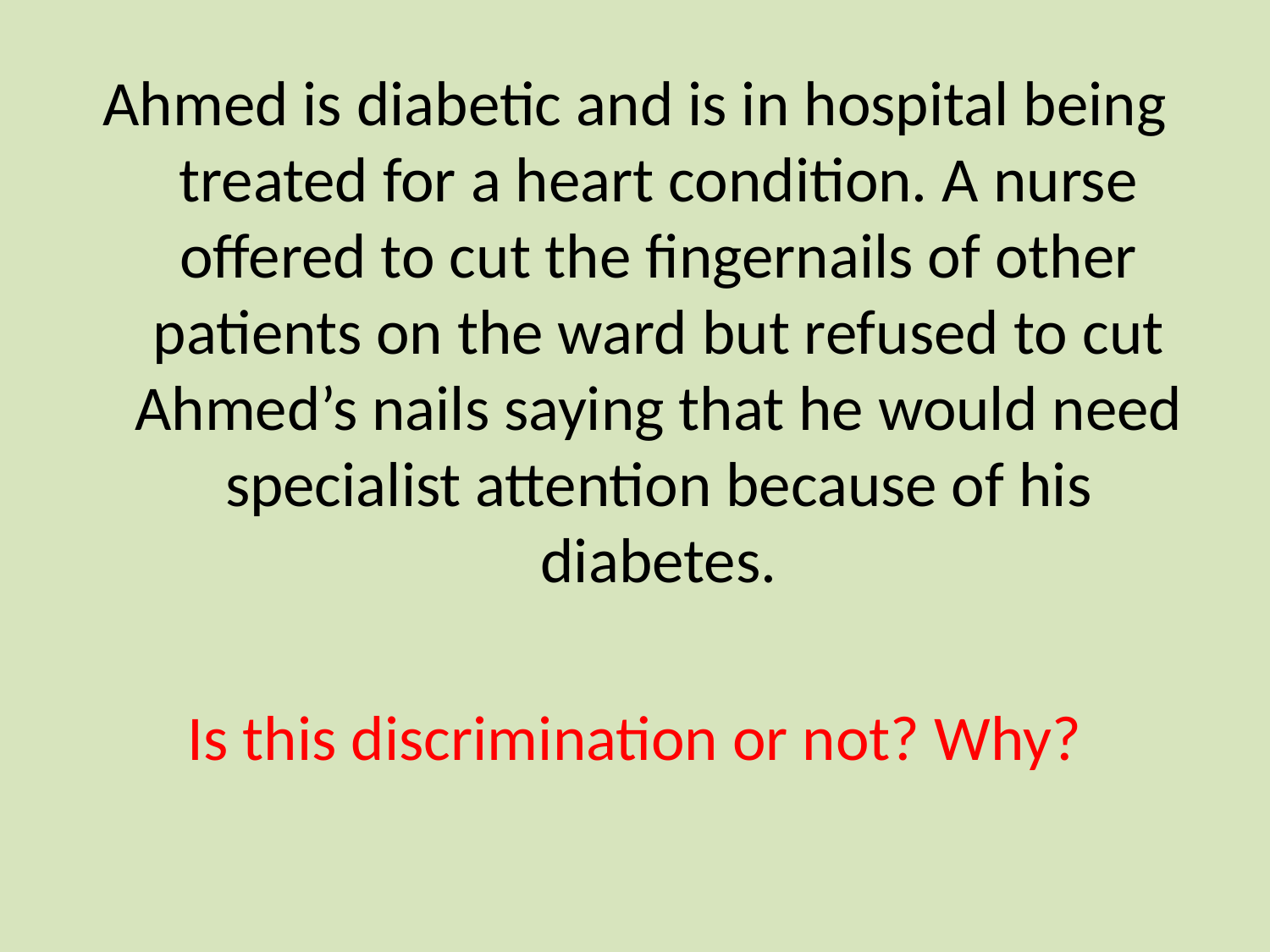

Ahmed is diabetic and is in hospital being treated for a heart condition. A nurse offered to cut the fingernails of other patients on the ward but refused to cut Ahmed’s nails saying that he would need specialist attention because of his diabetes.

Is this discrimination or not? Why?